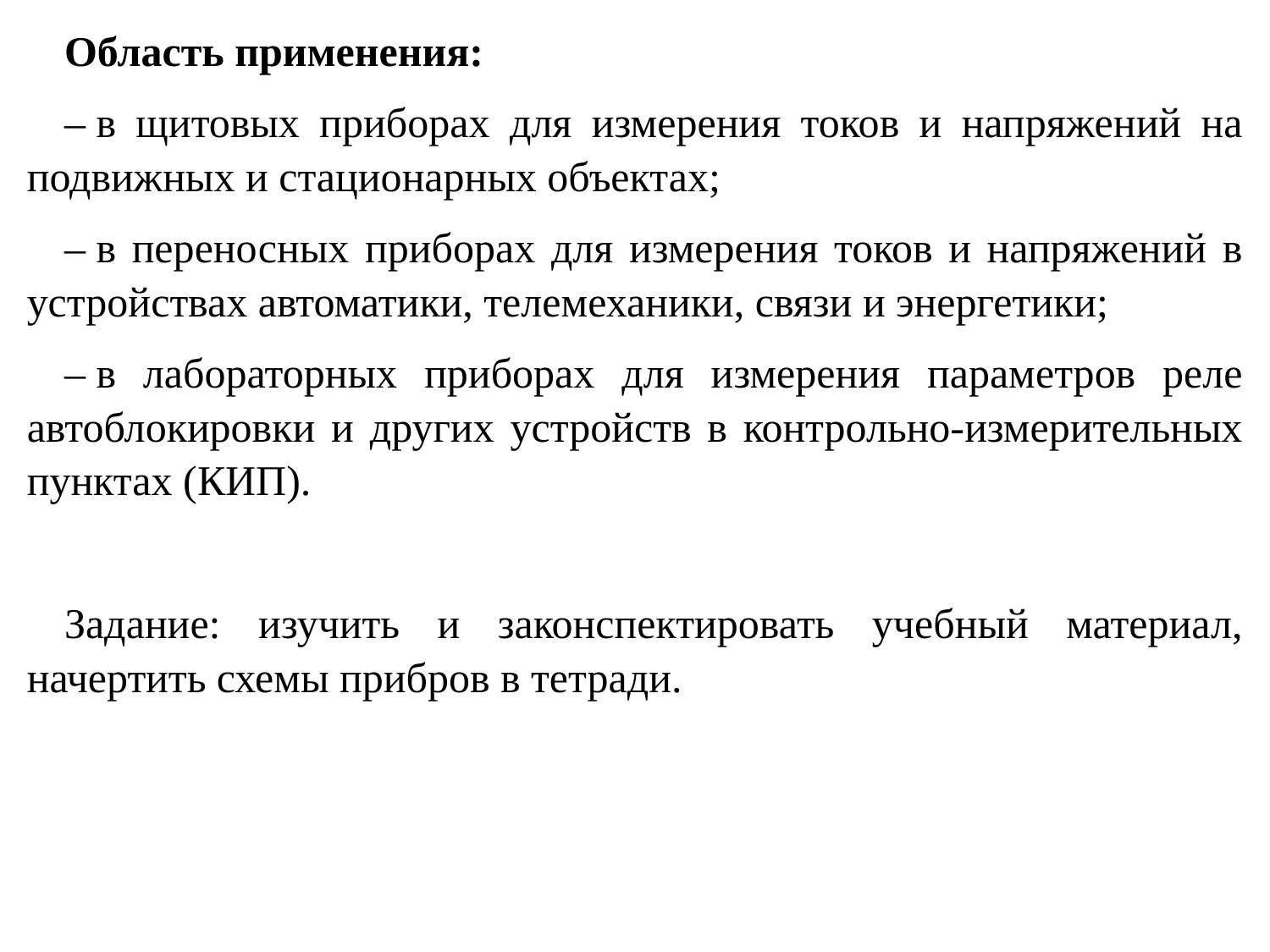

Область применения:
– в щитовых приборах для измерения токов и напряжений на подвижных и стационарных объектах;
– в переносных приборах для измерения токов и напряжений в устройствах автоматики, телемеханики, связи и энергетики;
– в лабораторных приборах для измерения параметров реле автоблокировки и других устройств в контрольно-измерительных пунктах (КИП).

Задание: изучить и законспектировать учебный материал, начертить схемы прибров в тетради.